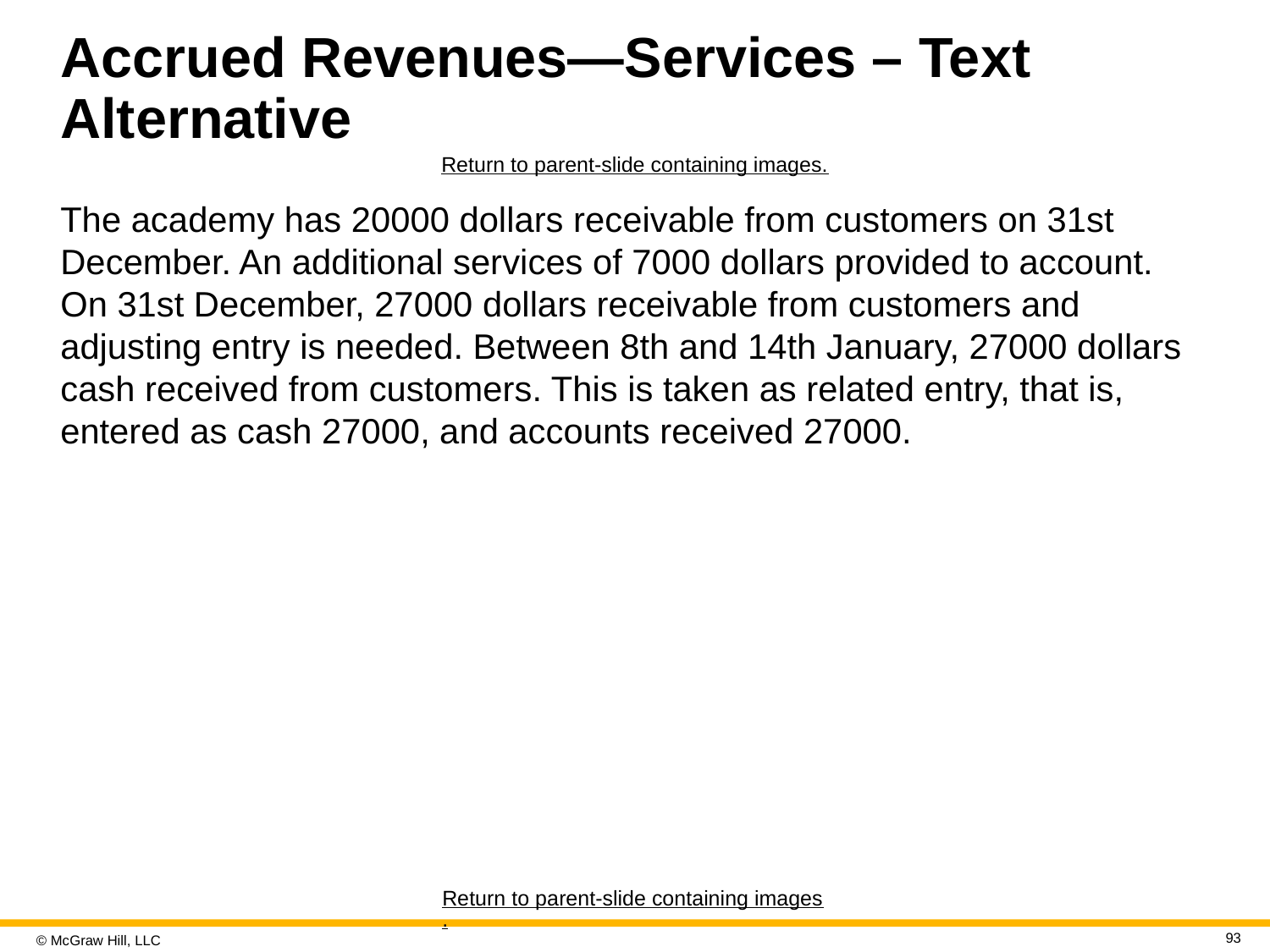

# Accrued Revenues—Services – Text Alternative
Return to parent-slide containing images.
The academy has 20000 dollars receivable from customers on 31st December. An additional services of 7000 dollars provided to account. On 31st December, 27000 dollars receivable from customers and adjusting entry is needed. Between 8th and 14th January, 27000 dollars cash received from customers. This is taken as related entry, that is, entered as cash 27000, and accounts received 27000.
Return to parent-slide containing images.
93